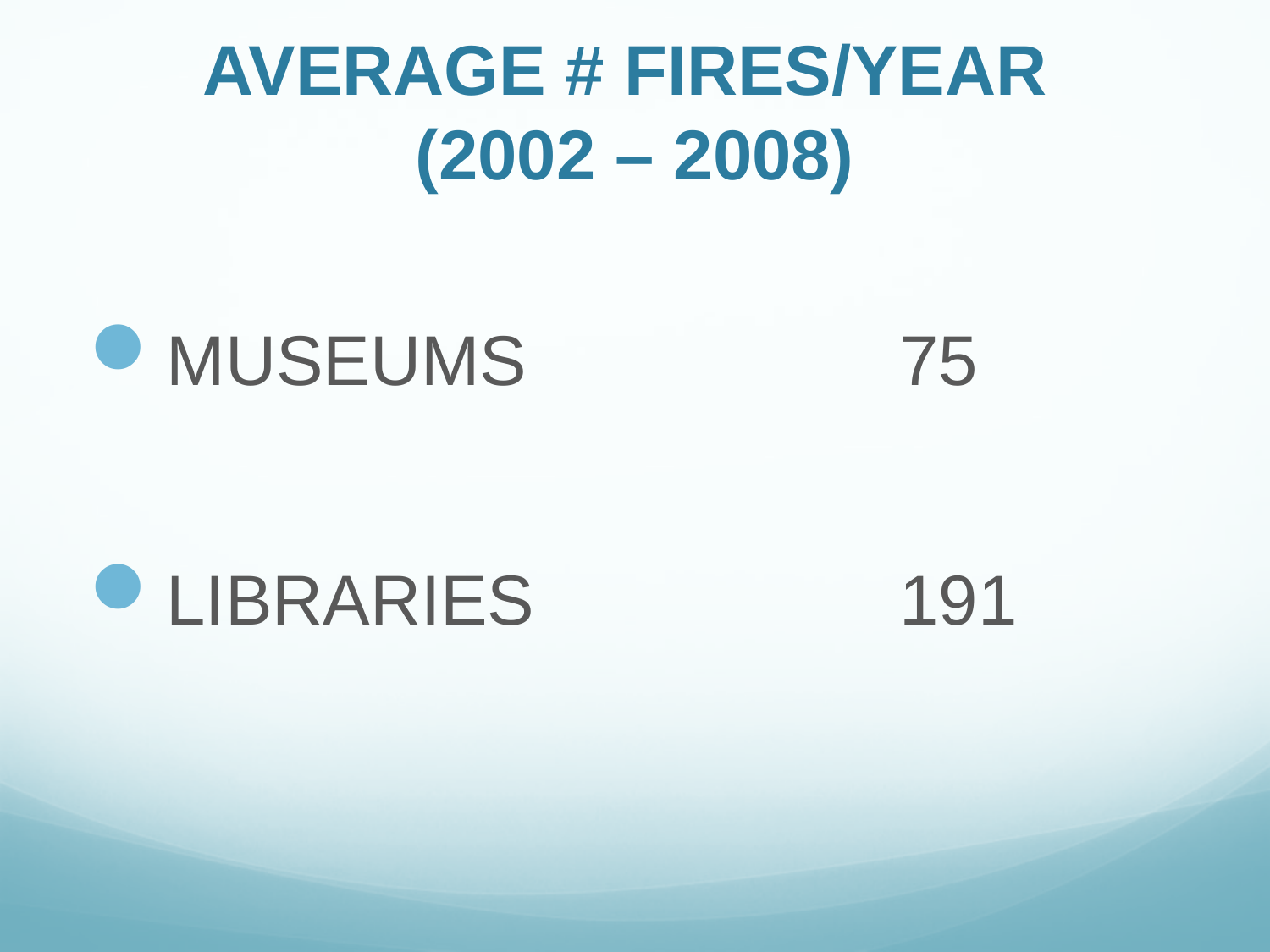

# AVERAGE # FIRES/YEAR (2002 – 2008)

MUSEUMS			75

LIBRARIES			191